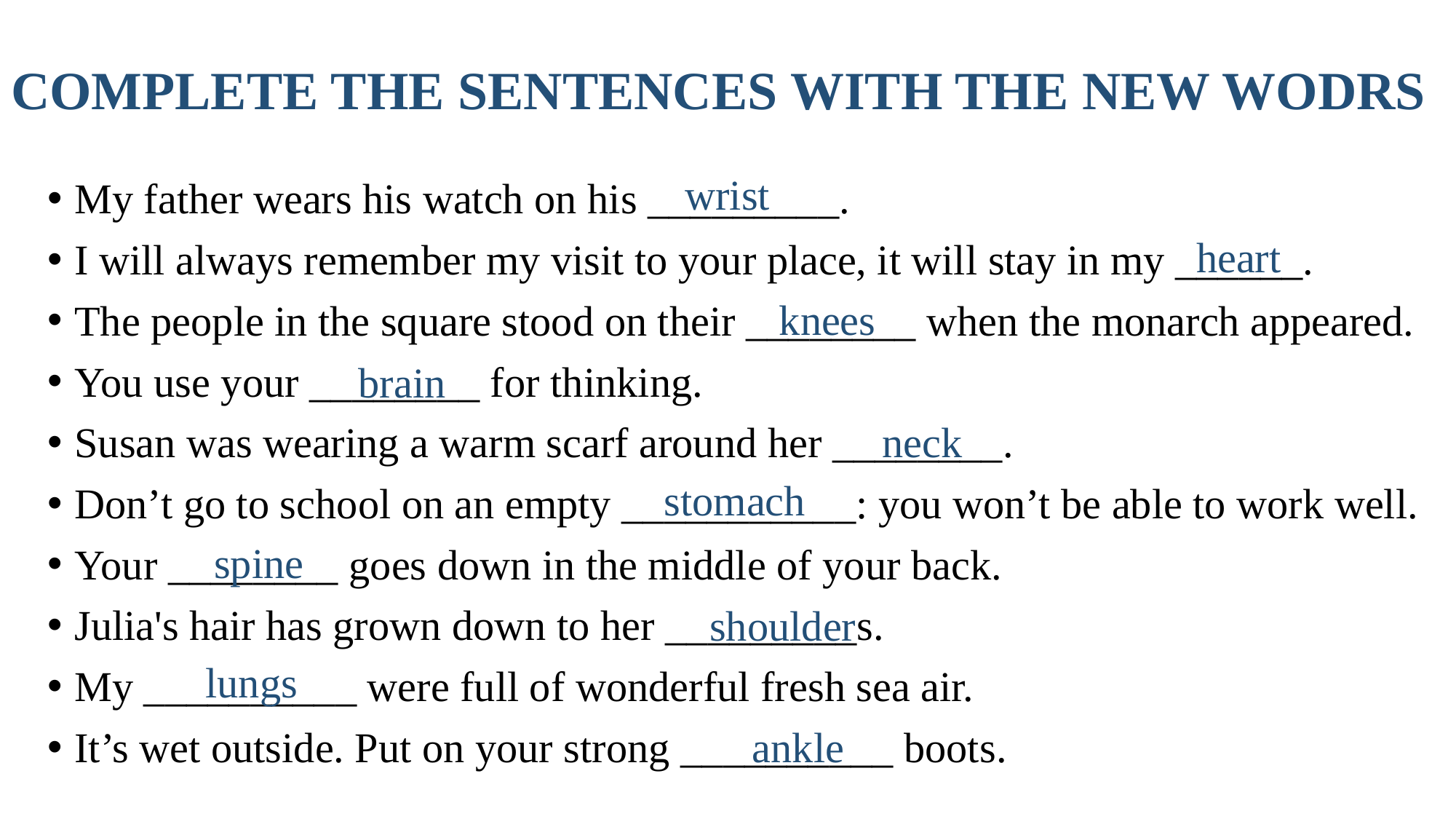

# COMPLETE THE SENTENCES WITH THE NEW WODRS
wrist
My father wears his watch on his _________.
I will always remember my visit to your place, it will stay in my ______.
The people in the square stood on their ________ when the monarch appeared.
You use your ________ for thinking.
Susan was wearing a warm scarf around her ________.
Don’t go to school on an empty ___________: you won’t be able to work well.
Your ________ goes down in the middle of your back.
Julia's hair has grown down to her _________s.
My __________ were full of wonderful fresh sea air.
It’s wet outside. Put on your strong __________ boots.
heart
knees
brain
neck
stomach
spine
shoulder
lungs
ankle